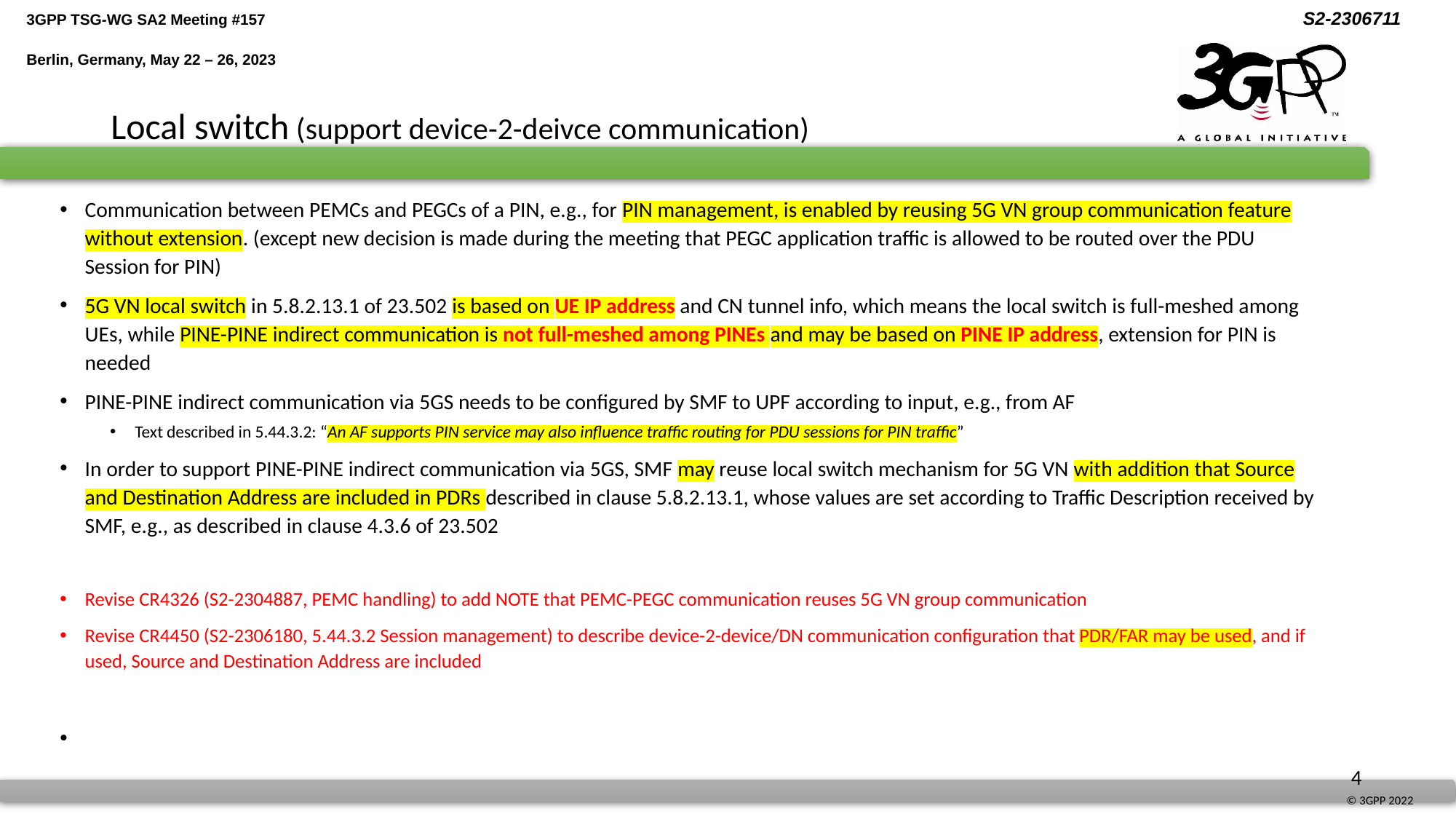

# Local switch (support device-2-deivce communication)
Communication between PEMCs and PEGCs of a PIN, e.g., for PIN management, is enabled by reusing 5G VN group communication feature without extension. (except new decision is made during the meeting that PEGC application traffic is allowed to be routed over the PDU Session for PIN)
5G VN local switch in 5.8.2.13.1 of 23.502 is based on UE IP address and CN tunnel info, which means the local switch is full-meshed among UEs, while PINE-PINE indirect communication is not full-meshed among PINEs and may be based on PINE IP address, extension for PIN is needed
PINE-PINE indirect communication via 5GS needs to be configured by SMF to UPF according to input, e.g., from AF
Text described in 5.44.3.2: “An AF supports PIN service may also influence traffic routing for PDU sessions for PIN traffic”
In order to support PINE-PINE indirect communication via 5GS, SMF may reuse local switch mechanism for 5G VN with addition that Source and Destination Address are included in PDRs described in clause 5.8.2.13.1, whose values are set according to Traffic Description received by SMF, e.g., as described in clause 4.3.6 of 23.502

Revise CR4326 (S2-2304887, PEMC handling) to add NOTE that PEMC-PEGC communication reuses 5G VN group communication
Revise CR4450 (S2-2306180, 5.44.3.2 Session management) to describe device-2-device/DN communication configuration that PDR/FAR may be used, and if used, Source and Destination Address are included